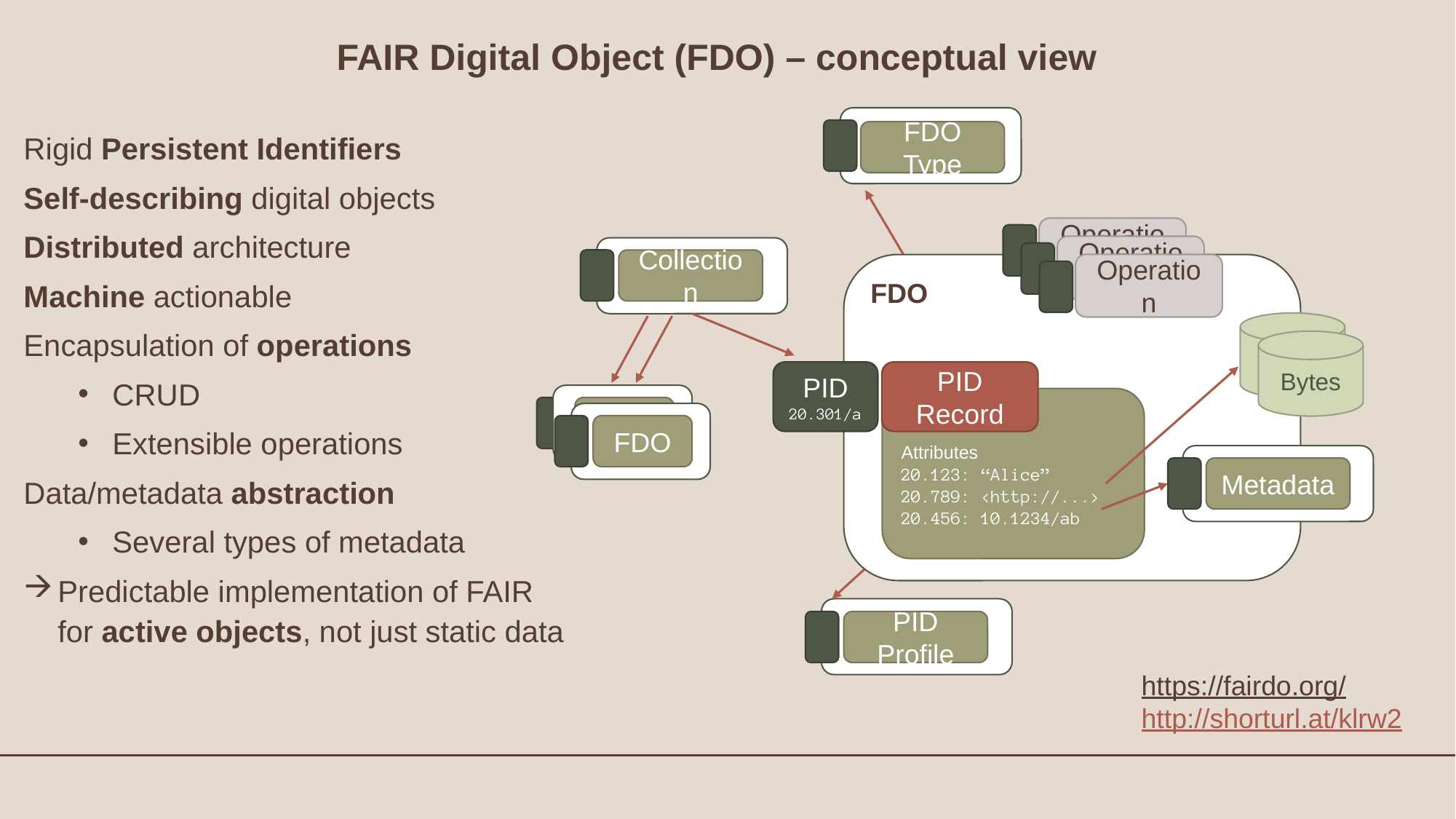

FAIR Digital Object (FDO) – conceptual view

FDO Type
Operation

Operation

Collection
FDO
Operation

Bytes
Bytes
PID
20.301/a
PID Record
Attributes
20.123: “Alice” 20.789: <http://...>
20.456: 10.1234/ab

FDO

FDO

Metadata

PID Profile
Rigid Persistent Identifiers
Self-describing digital objects
Distributed architecture
Machine actionable
Encapsulation of operations
CRUD
Extensible operations
Data/metadata abstraction
Several types of metadata
Predictable implementation of FAIR
for active objects, not just static data

https://fairdo.org/
http://shorturl.at/klrw2